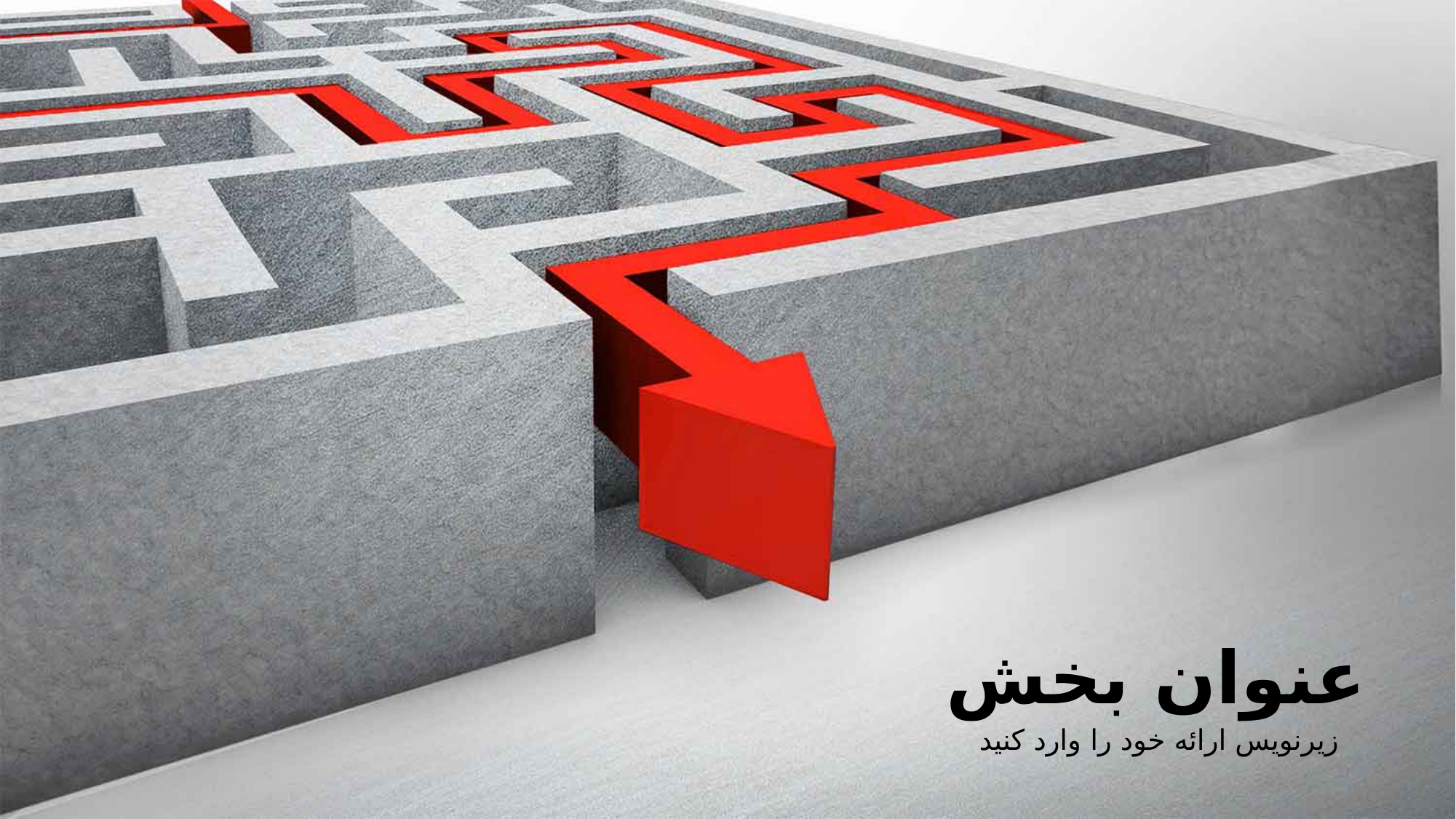

عنوان بخش
زیرنویس ارائه خود را وارد کنید